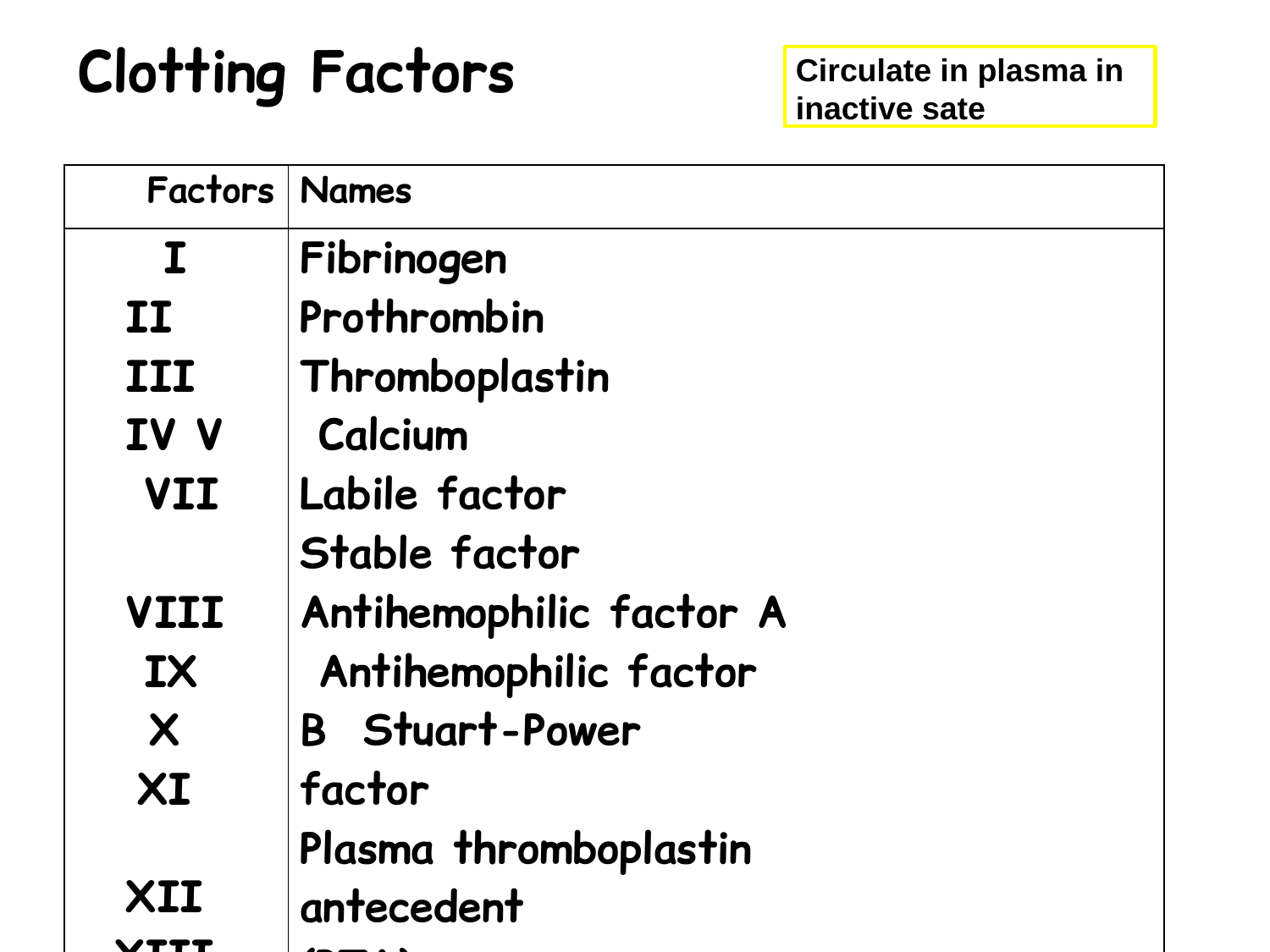

# Clotting Factors
Circulate in plasma in  inactive sate
| Factors | Names |
| --- | --- |
| I II III IV V VII VIII IX X XI XII XIII | Fibrinogen Prothrombin Thromboplastin Calcium Labile factor Stable factor Antihemophilic factor A Antihemophilic factor B Stuart-Power factor Plasma thromboplastin antecedent (PTA) Hagman factor Fibrin stablizing factors |